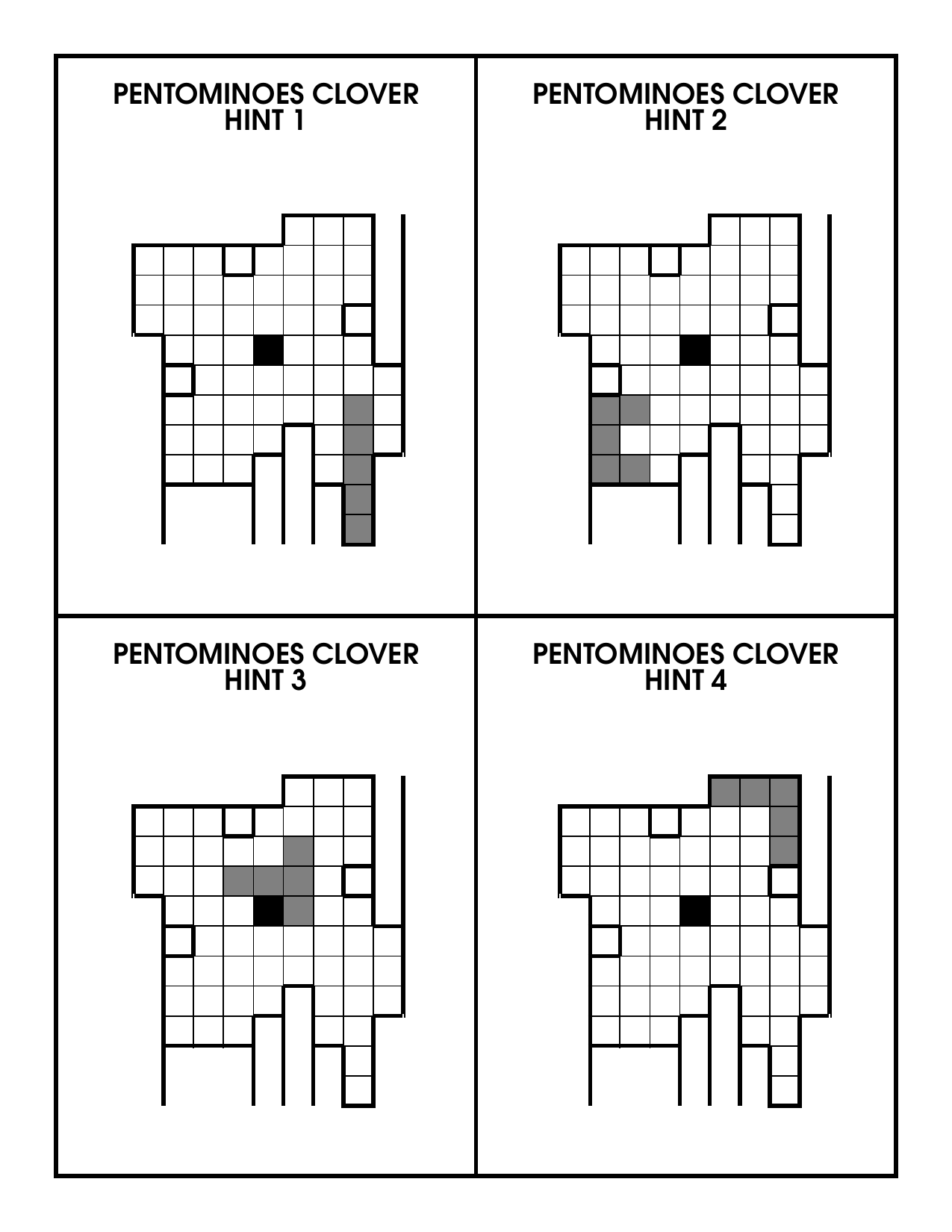

| PENTOMINOES CLOVER HINT 1 | PENTOMINOES CLOVER HINT 2 |
| --- | --- |
| PENTOMINOES CLOVER HINT 3 | PENTOMINOES CLOVER HINT 4 |
|  |  |  |  |  |  |  |  |  |
| --- | --- | --- | --- | --- | --- | --- | --- | --- |
|  |  |  |  |  |  |  |  |  |
|  |  |  |  |  |  |  |  |  |
|  |  |  |  |  |  |  |  |  |
|  |  |  |  |  |  |  |  |  |
|  |  |  |  |  |  |  |  |  |
|  |  |  |  |  |  |  |  |  |
|  |  |  |  |  |  |  |  |  |
|  |  |  |  |  |  |  |  |  |
|  |  |  |  |  |  |  |  |  |
|  |  |  |  |  |  |  |  |  |
|  |  |  |  |  |  |  |  |  |
| --- | --- | --- | --- | --- | --- | --- | --- | --- |
|  |  |  |  |  |  |  |  |  |
|  |  |  |  |  |  |  |  |  |
|  |  |  |  |  |  |  |  |  |
|  |  |  |  |  |  |  |  |  |
|  |  |  |  |  |  |  |  |  |
|  |  |  |  |  |  |  |  |  |
|  |  |  |  |  |  |  |  |  |
|  |  |  |  |  |  |  |  |  |
|  |  |  |  |  |  |  |  |  |
|  |  |  |  |  |  |  |  |  |
|  |  |  |  |  |  |  |  |  |
| --- | --- | --- | --- | --- | --- | --- | --- | --- |
|  |  |  |  |  |  |  |  |  |
|  |  |  |  |  |  |  |  |  |
|  |  |  |  |  |  |  |  |  |
|  |  |  |  |  |  |  |  |  |
|  |  |  |  |  |  |  |  |  |
|  |  |  |  |  |  |  |  |  |
|  |  |  |  |  |  |  |  |  |
|  |  |  |  |  |  |  |  |  |
|  |  |  |  |  |  |  |  |  |
|  |  |  |  |  |  |  |  |  |
|  |  |  |  |  |  |  |  |  |
| --- | --- | --- | --- | --- | --- | --- | --- | --- |
|  |  |  |  |  |  |  |  |  |
|  |  |  |  |  |  |  |  |  |
|  |  |  |  |  |  |  |  |  |
|  |  |  |  |  |  |  |  |  |
|  |  |  |  |  |  |  |  |  |
|  |  |  |  |  |  |  |  |  |
|  |  |  |  |  |  |  |  |  |
|  |  |  |  |  |  |  |  |  |
|  |  |  |  |  |  |  |  |  |
|  |  |  |  |  |  |  |  |  |